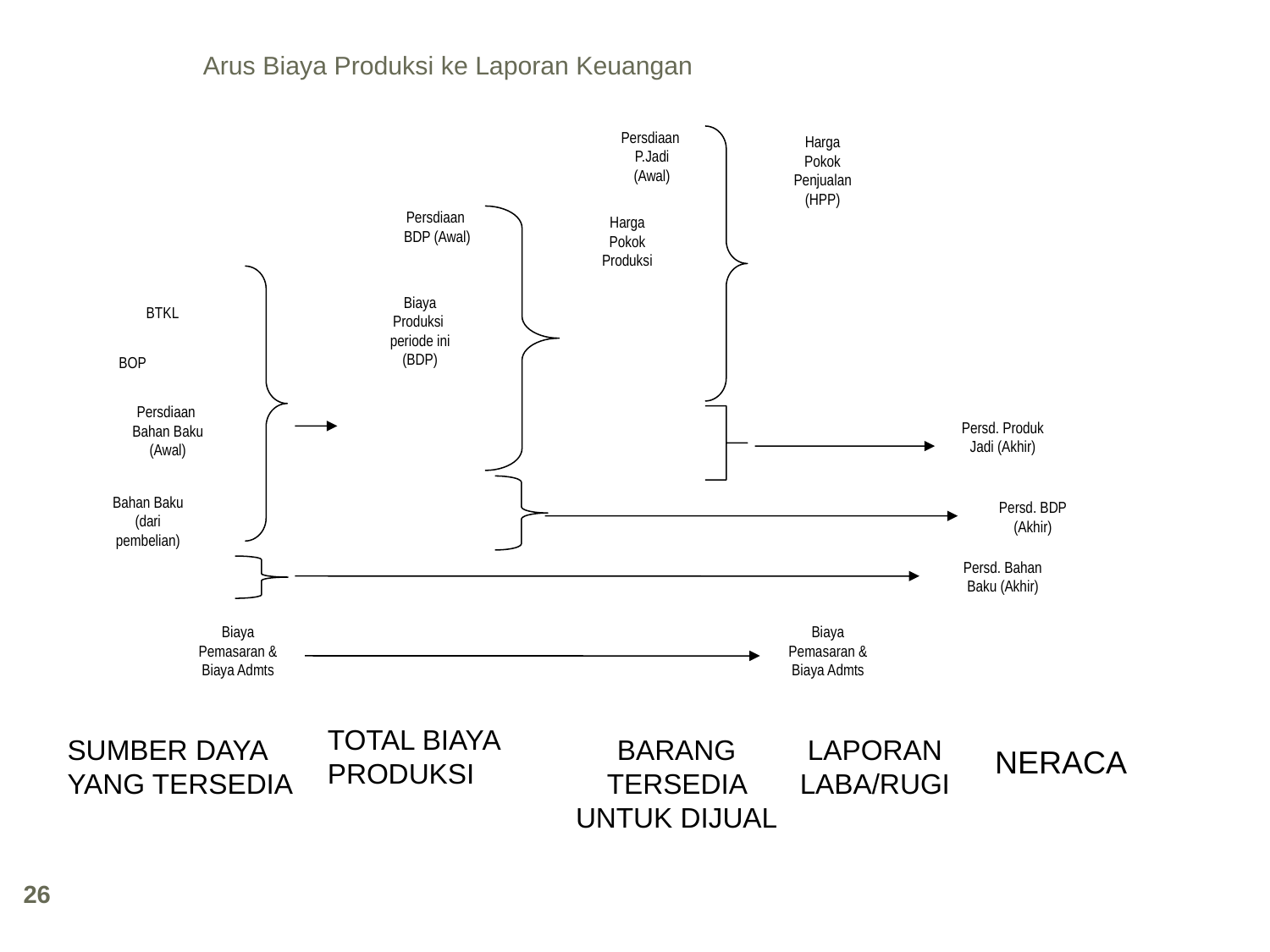

Arus Biaya Produksi ke Laporan Keuangan
Persdiaan  P.Jadi (Awal)

Harga Pokok Penjualan
(HPP)
Persdiaan  BDP (Awal)

Harga Pokok Produksi

Biaya Produksi  periode ini
(BDP)
BTKL
BOP
Persdiaan  Bahan Baku (Awal)

Persd. Produk Jadi (Akhir)

Bahan Baku (dari pembelian)
Persd. BDP (Akhir)

Persd. Bahan Baku (Akhir)

Biaya Pemasaran & Biaya Admts
Biaya Pemasaran & Biaya Admts

TOTAL BIAYA PRODUKSI
SUMBER DAYA YANG TERSEDIA
BARANG TERSEDIA UNTUK DIJUAL
LAPORAN LABA/RUGI
NERACA
26